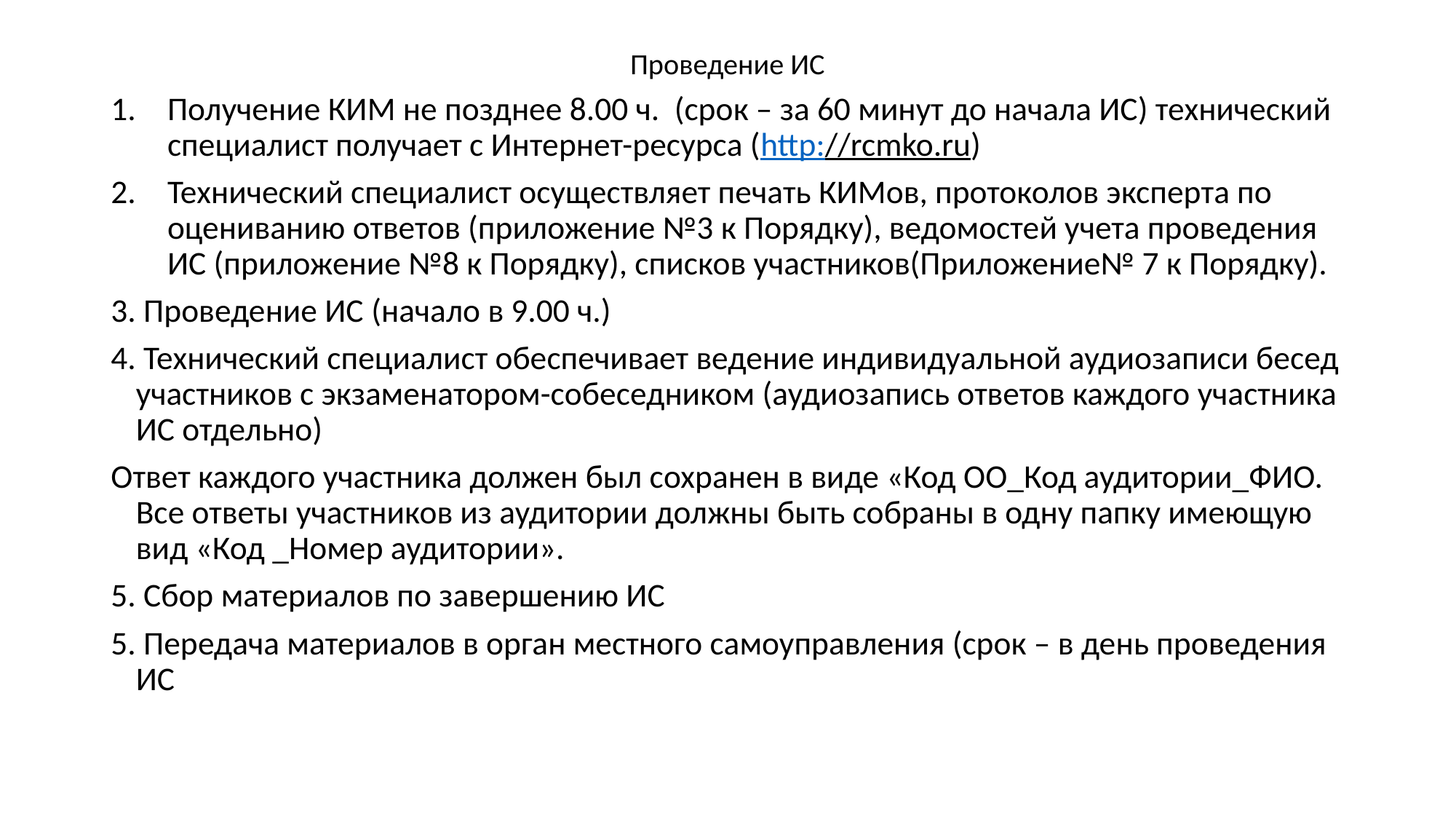

# Проведение ИС
Получение КИМ не позднее 8.00 ч.  (срок – за 60 минут до начала ИС) технический специалист получает с Интернет-ресурса (http://rcmko.ru)
Технический специалист осуществляет печать КИМов, протоколов эксперта по оцениванию ответов (приложение №3 к Порядку), ведомостей учета проведения ИС (приложение №8 к Порядку), списков участников(Приложение№ 7 к Порядку).
3. Проведение ИС (начало в 9.00 ч.)
4. Технический специалист обеспечивает ведение индивидуальной аудиозаписи бесед участников с экзаменатором-собеседником (аудиозапись ответов каждого участника ИС отдельно)
Ответ каждого участника должен был сохранен в виде «Код ОО_Код аудитории_ФИО. Все ответы участников из аудитории должны быть собраны в одну папку имеющую вид «Код _Номер аудитории».
5. Сбор материалов по завершению ИС
5. Передача материалов в орган местного самоуправления (срок – в день проведения ИС